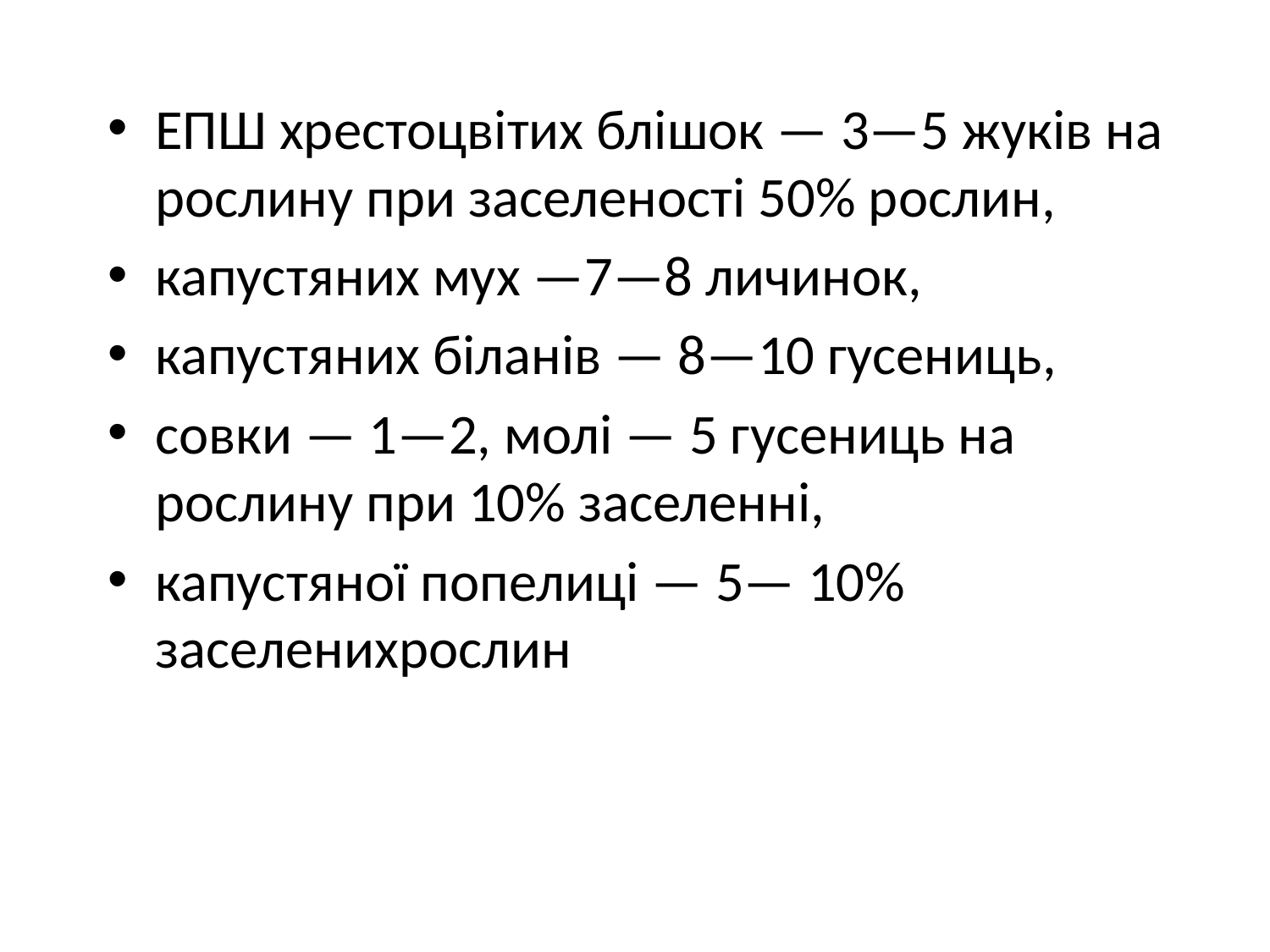

ЕПШ хрестоцвітих блішок — 3—5 жуків на рослину при заселеності 50% рослин,
капустяних мух —7—8 личинок,
капустяних біланів — 8—10 гусениць,
совки — 1—2, молі — 5 гусениць на рослину при 10% заселенні,
капустяної попелиці — 5— 10% заселенихрослин